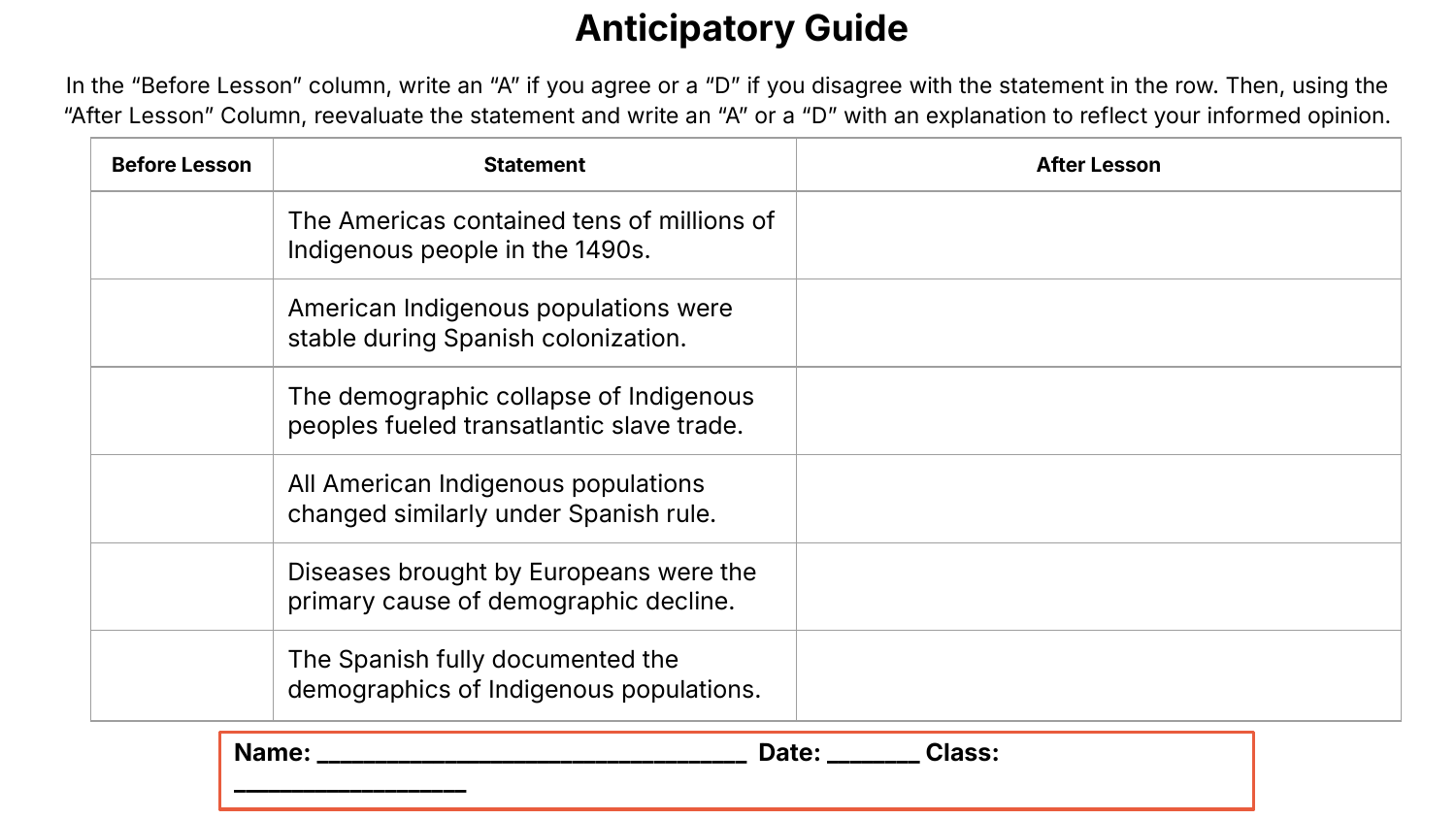

Anticipatory Guide

In the “Before Lesson” column, write an “A” if you agree or a “D” if you disagree with the statement in the row. Then, using the “After Lesson” Column, reevaluate the statement and write an “A” or a “D” with an explanation to reflect your informed opinion.
| Before Lesson | Statement | After Lesson |
| --- | --- | --- |
|  | The Americas contained tens of millions of Indigenous people in the 1490s. |  |
|  | American Indigenous populations were stable during Spanish colonization. |  |
|  | The demographic collapse of Indigenous peoples fueled transatlantic slave trade. |  |
|  | All American Indigenous populations changed similarly under Spanish rule. |  |
|  | Diseases brought by Europeans were the primary cause of demographic decline. |  |
|  | The Spanish fully documented the demographics of Indigenous populations. |  |
Name: _____________________________________  Date: ________ Class: ____________________